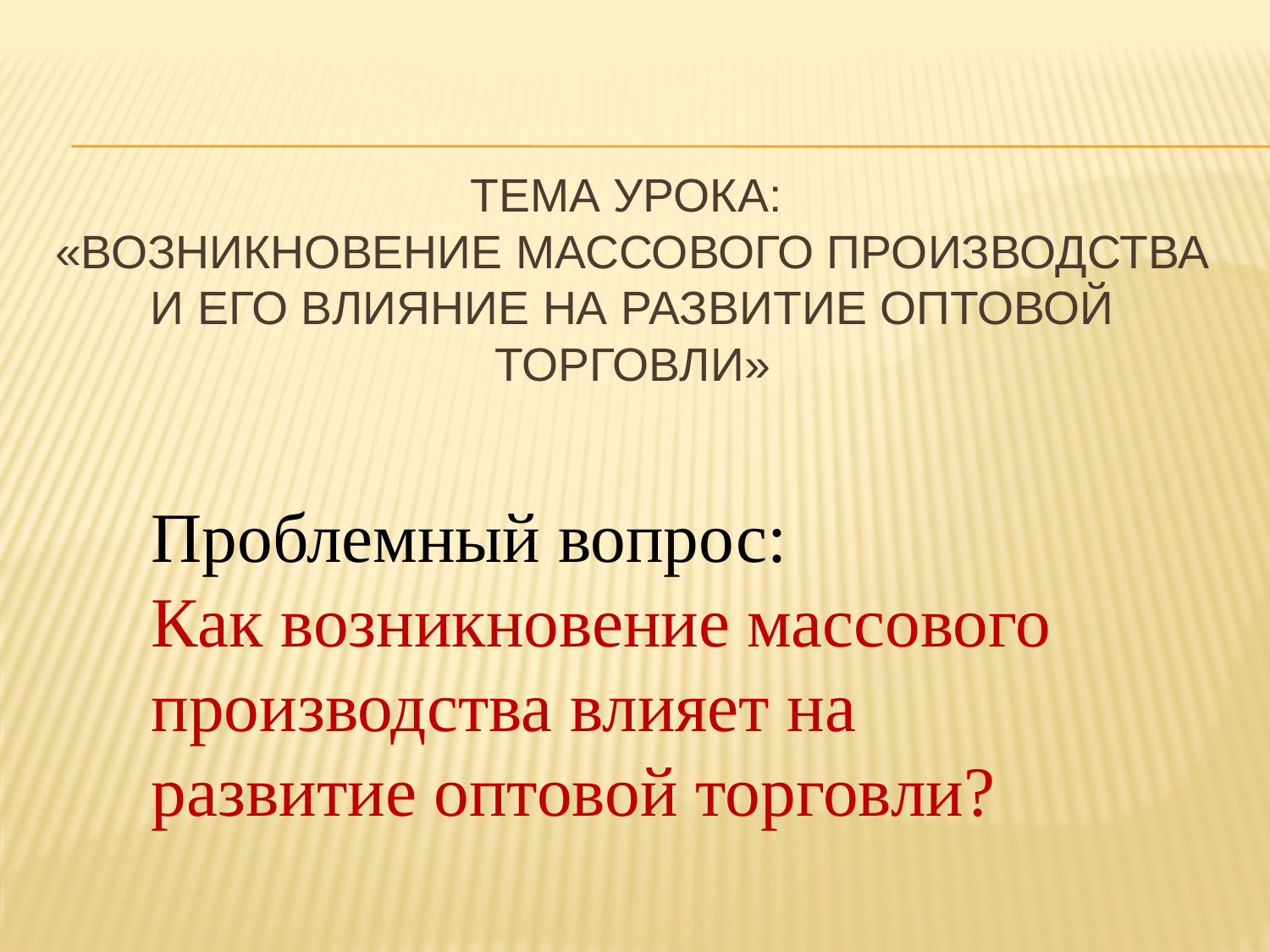

# Тема урока: «Возникновение массового производства и его влияние на развитие оптовой торговли»
Проблемный вопрос:
Как возникновение массового производства влияет на развитие оптовой торговли?